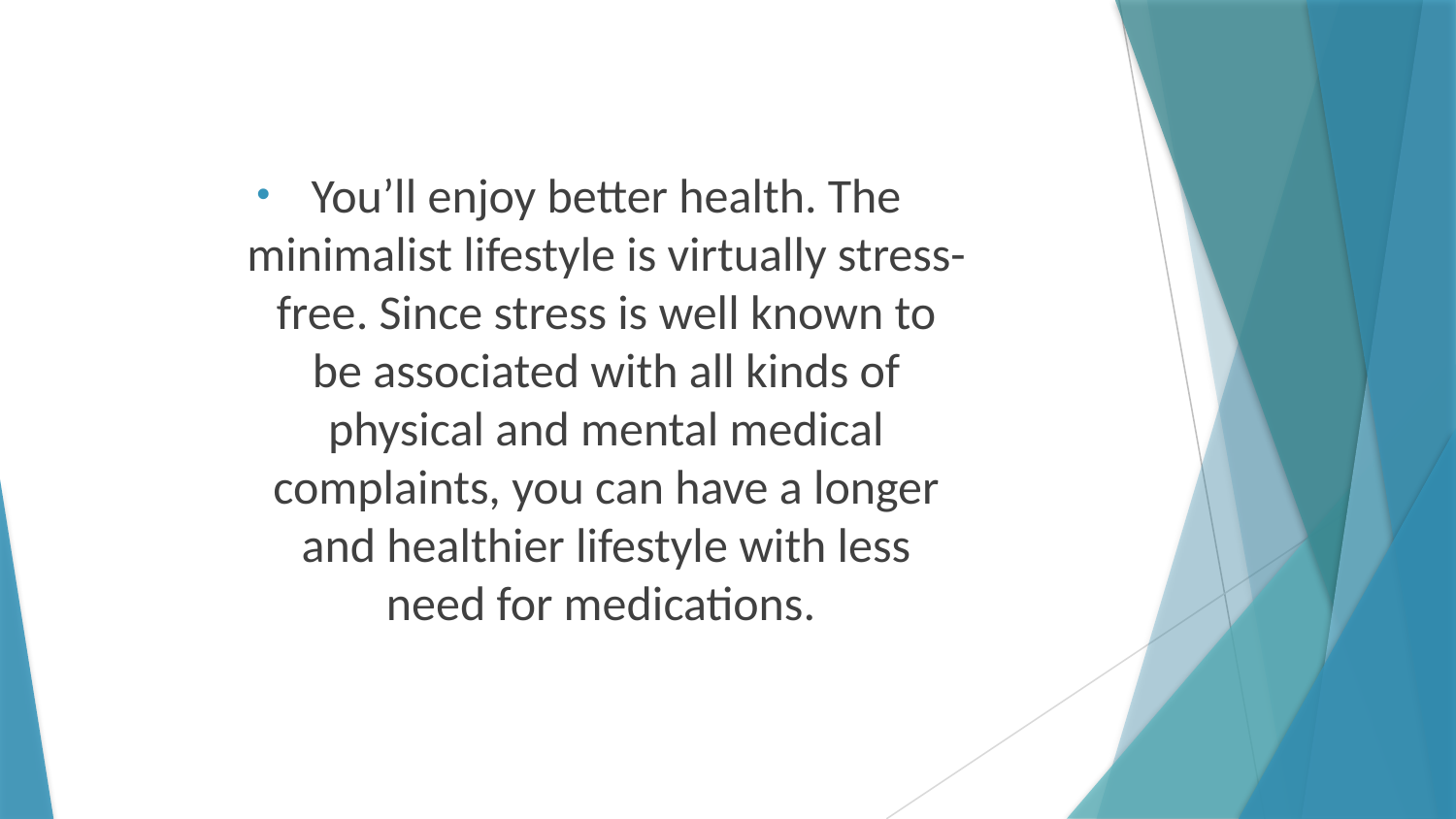

You’ll enjoy better health. The minimalist lifestyle is virtually stress-free. Since stress is well known to be associated with all kinds of physical and mental medical complaints, you can have a longer and healthier lifestyle with less need for medications.